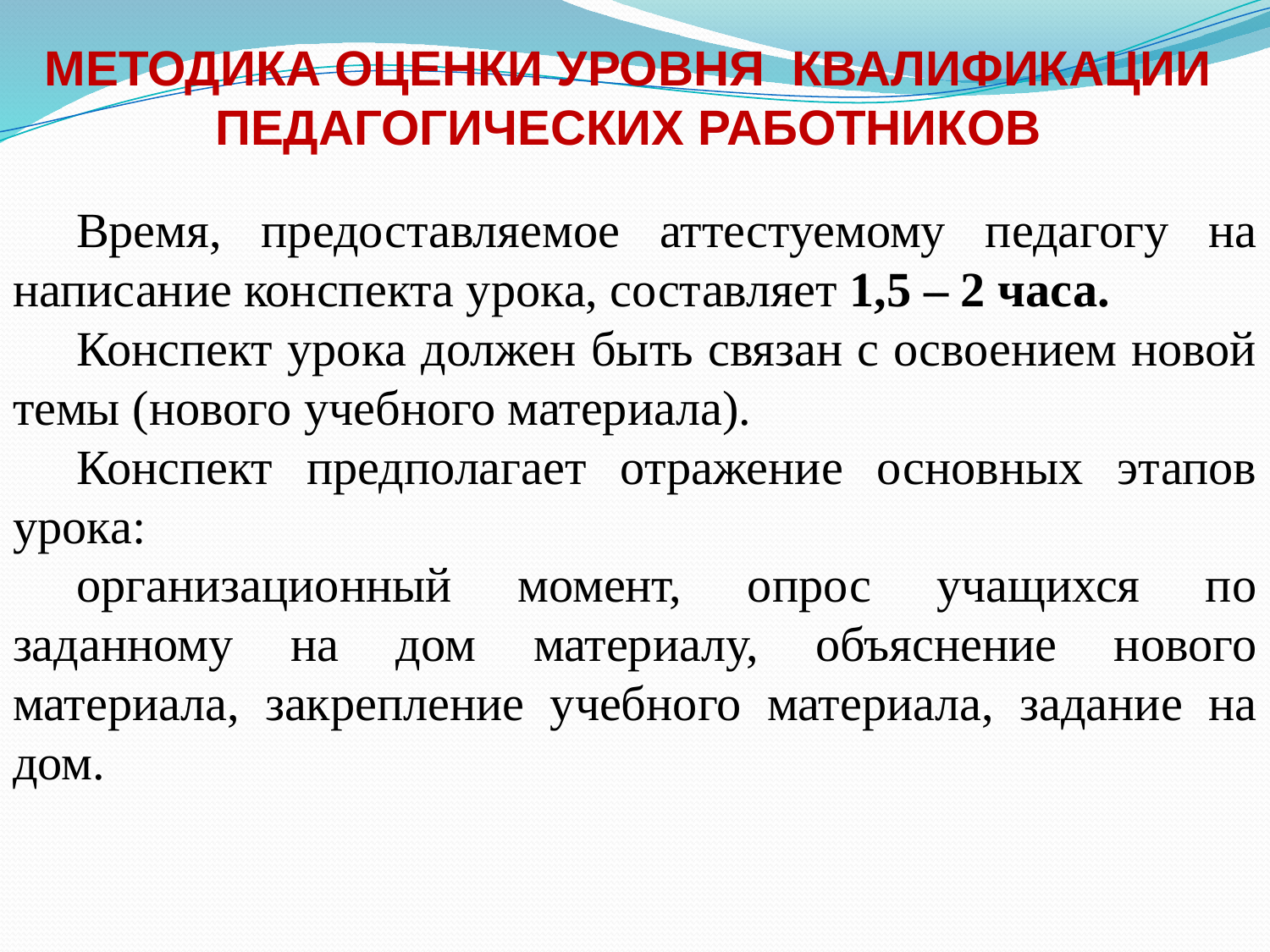

МЕТОДИКА ОЦЕНКИ УРОВНЯ  КВАЛИФИКАЦИИ
ПЕДАГОГИЧЕСКИХ РАБОТНИКОВ
Время, предоставляемое аттестуемому педагогу на написание конспекта урока, составляет 1,5 – 2 часа.
Конспект урока должен быть связан с освоением новой темы (нового учебного материала).
Конспект предполагает отражение основных этапов урока:
организационный момент, опрос учащихся по заданному на дом материалу, объяснение нового материала, закрепление учебного материала, задание на дом.